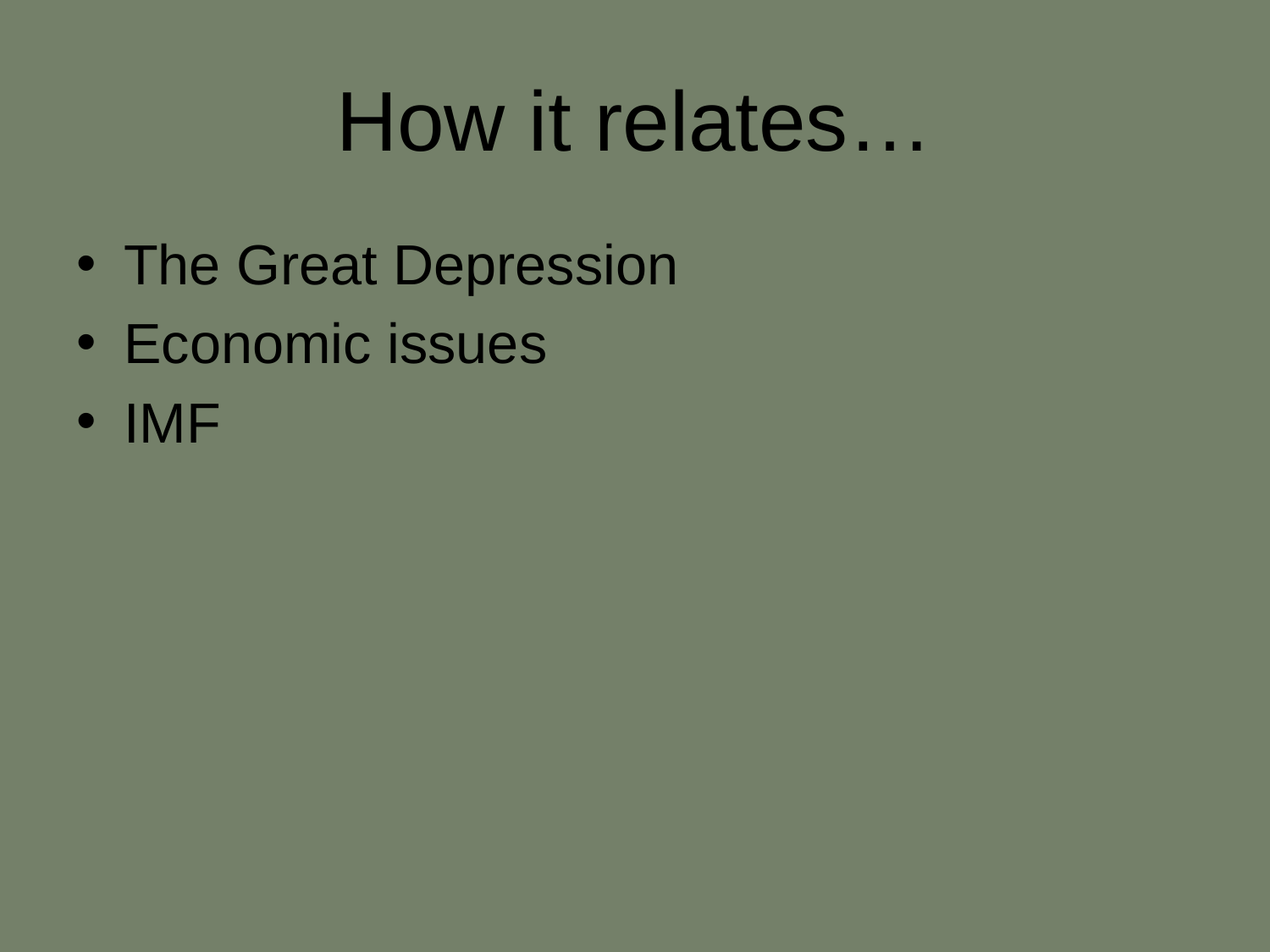

# How it relates…
The Great Depression
Economic issues
IMF